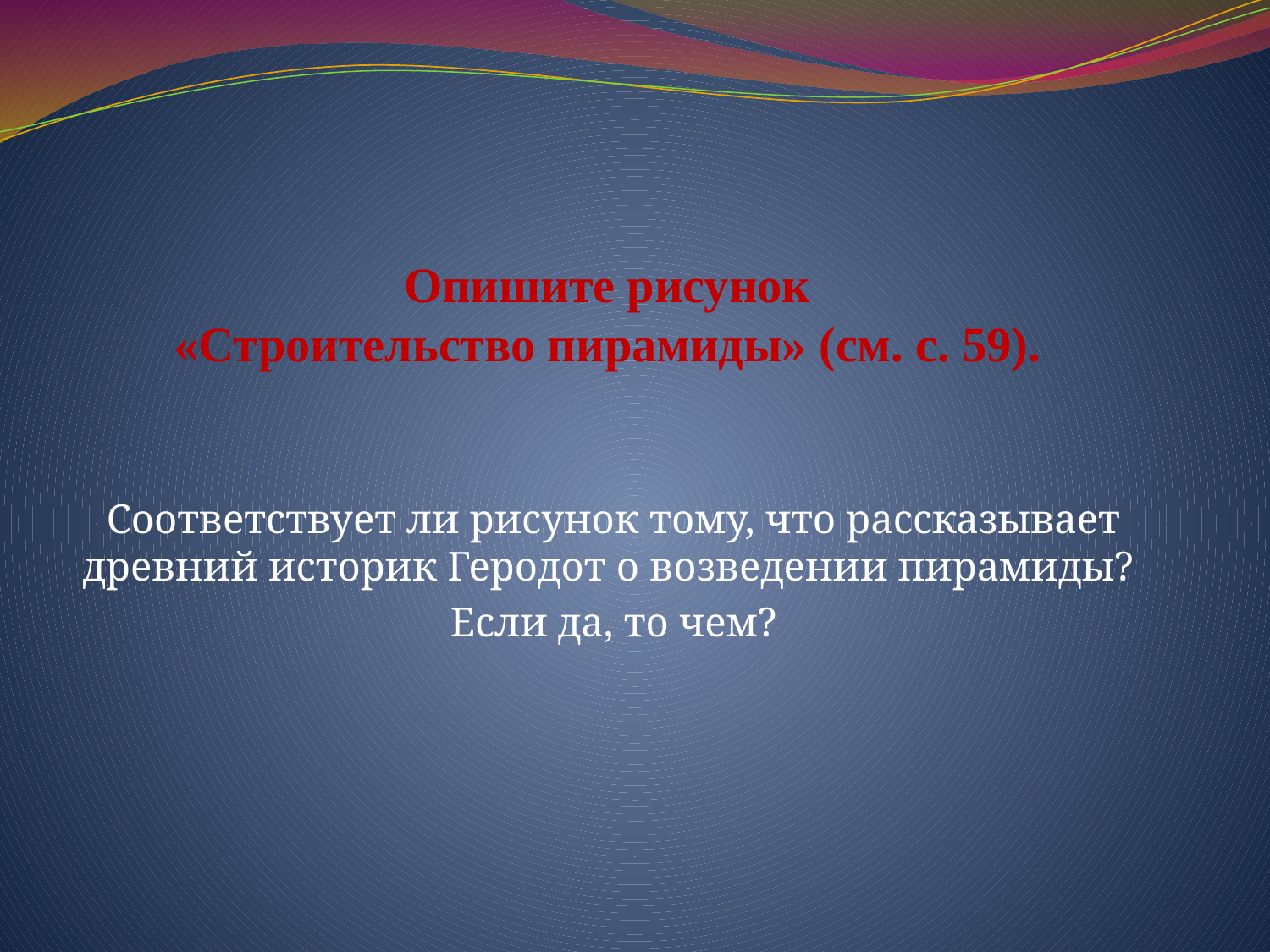

# Опишите рисунок «Строительство пирамиды» (см. с. 59).

Соответствует ли рисунок тому, что рассказывает древний историк Геродот о возведении пирамиды?
Если да, то чем?